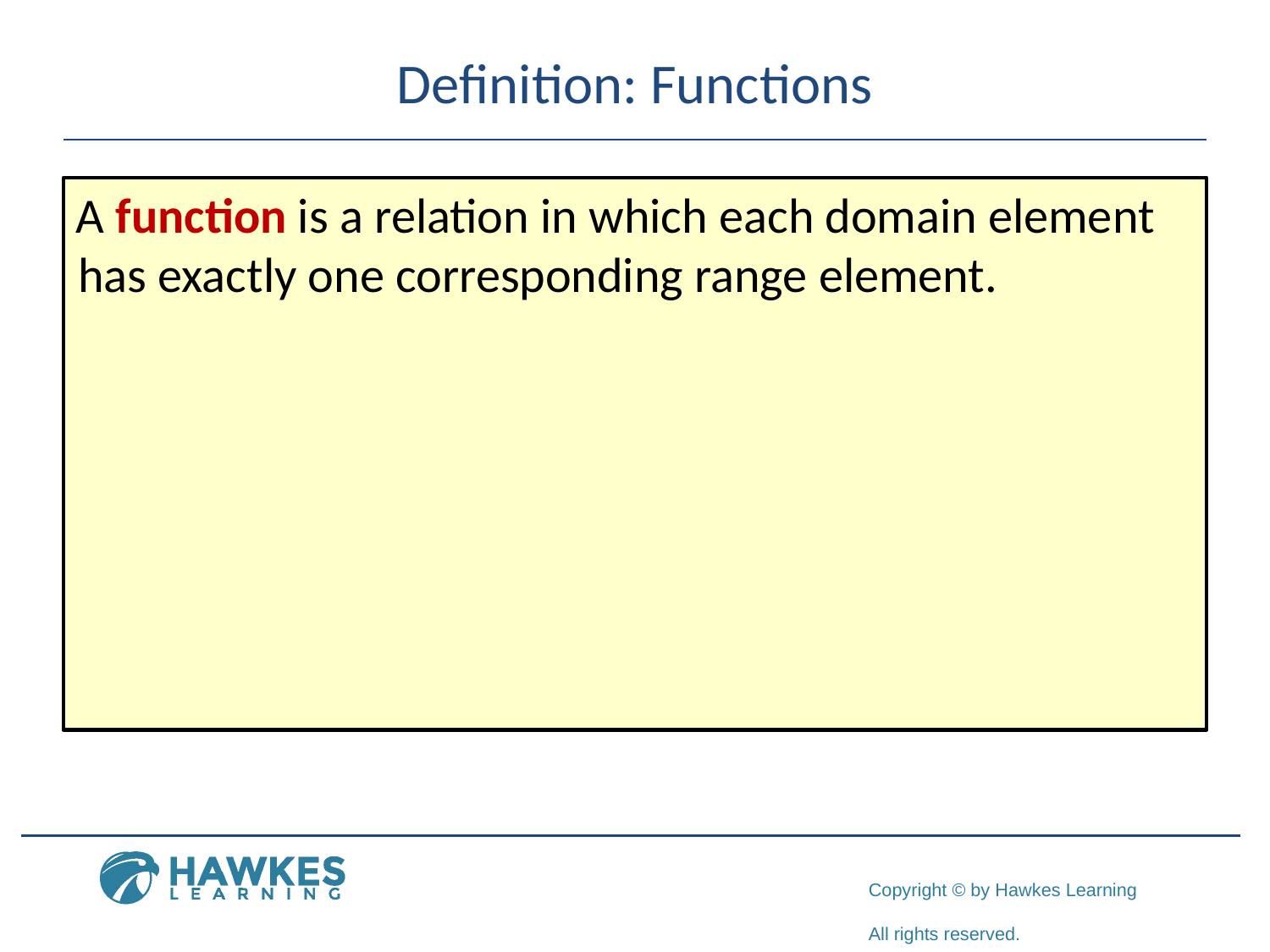

# Definition: Functions
A function is a relation in which each domain element has exactly one corresponding range element.